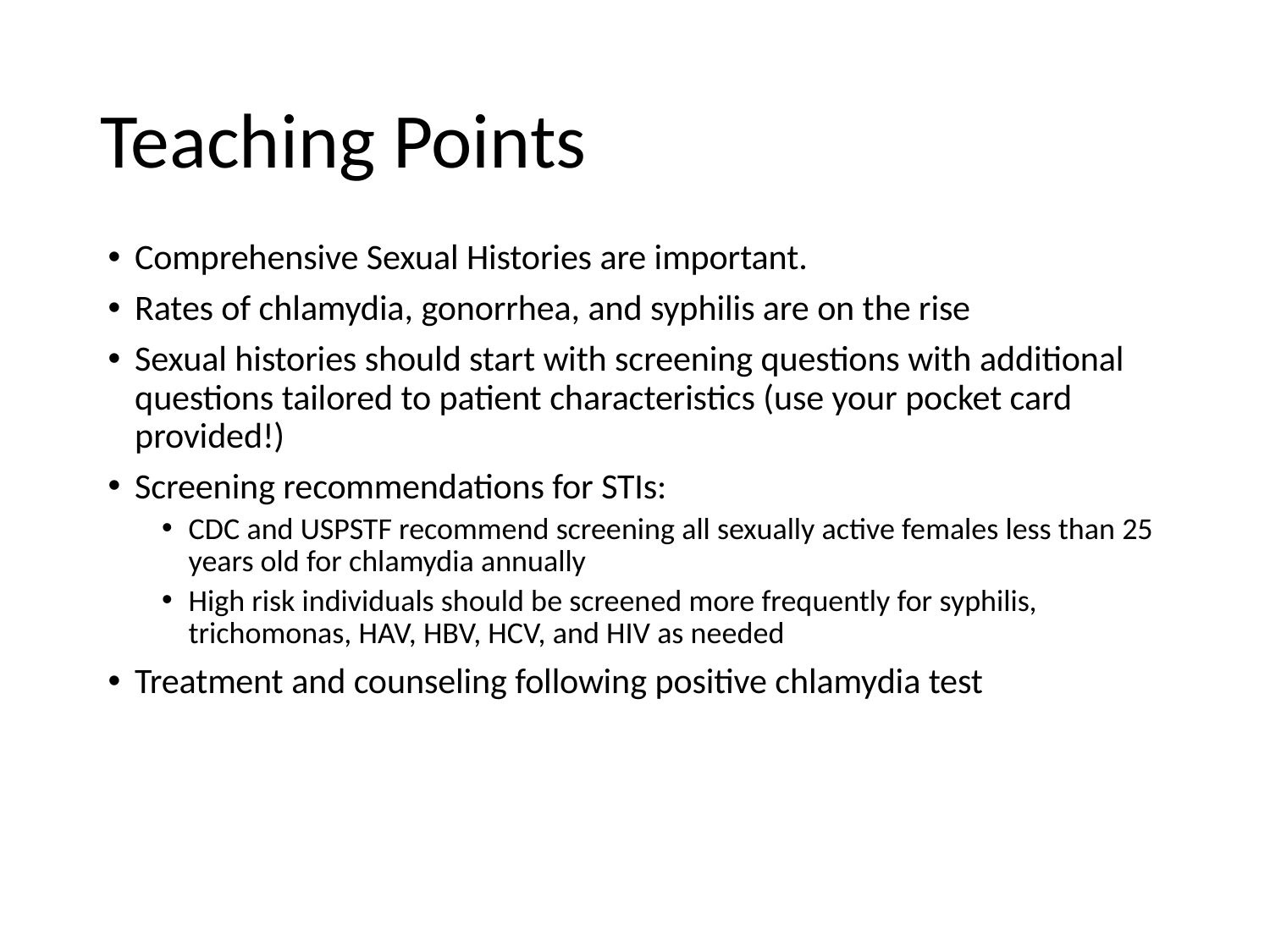

# Teaching Points
Comprehensive Sexual Histories are important.
Rates of chlamydia, gonorrhea, and syphilis are on the rise
Sexual histories should start with screening questions with additional questions tailored to patient characteristics (use your pocket card provided!)
Screening recommendations for STIs:
CDC and USPSTF recommend screening all sexually active females less than 25 years old for chlamydia annually
High risk individuals should be screened more frequently for syphilis, trichomonas, HAV, HBV, HCV, and HIV as needed
Treatment and counseling following positive chlamydia test